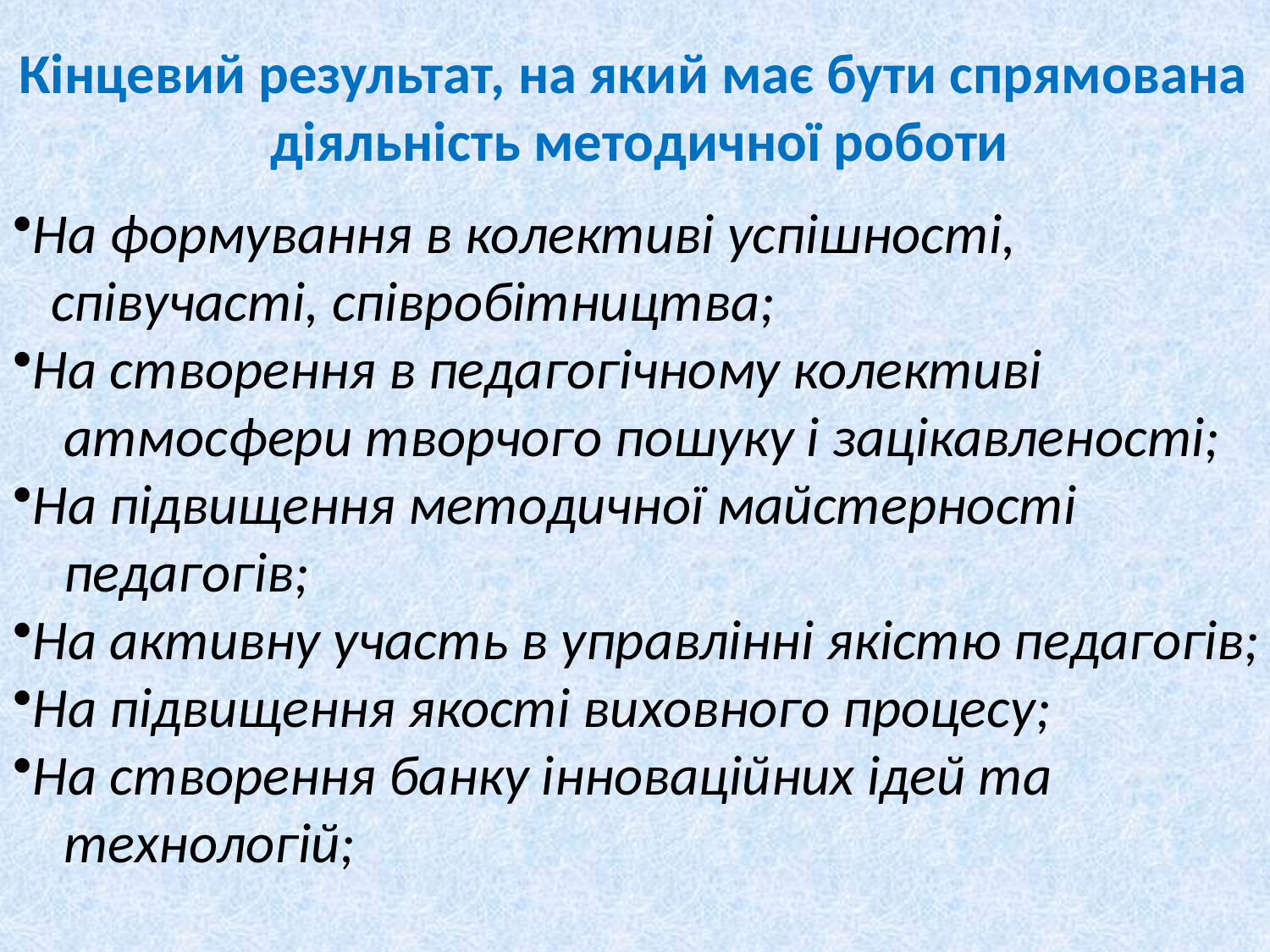

Кінцевий результат, на який має бути спрямована
діяльність методичної роботи
На формування в колективі успішності,
   співучасті, співробітництва;
На створення в педагогічному колективі
    атмосфери творчого пошуку і зацікавленості;
На підвищення методичної майстерності
    педагогів;
На активну участь в управлінні якістю педагогів;
На підвищення якості виховного процесу;
На створення банку інноваційних ідей та
    технологій;